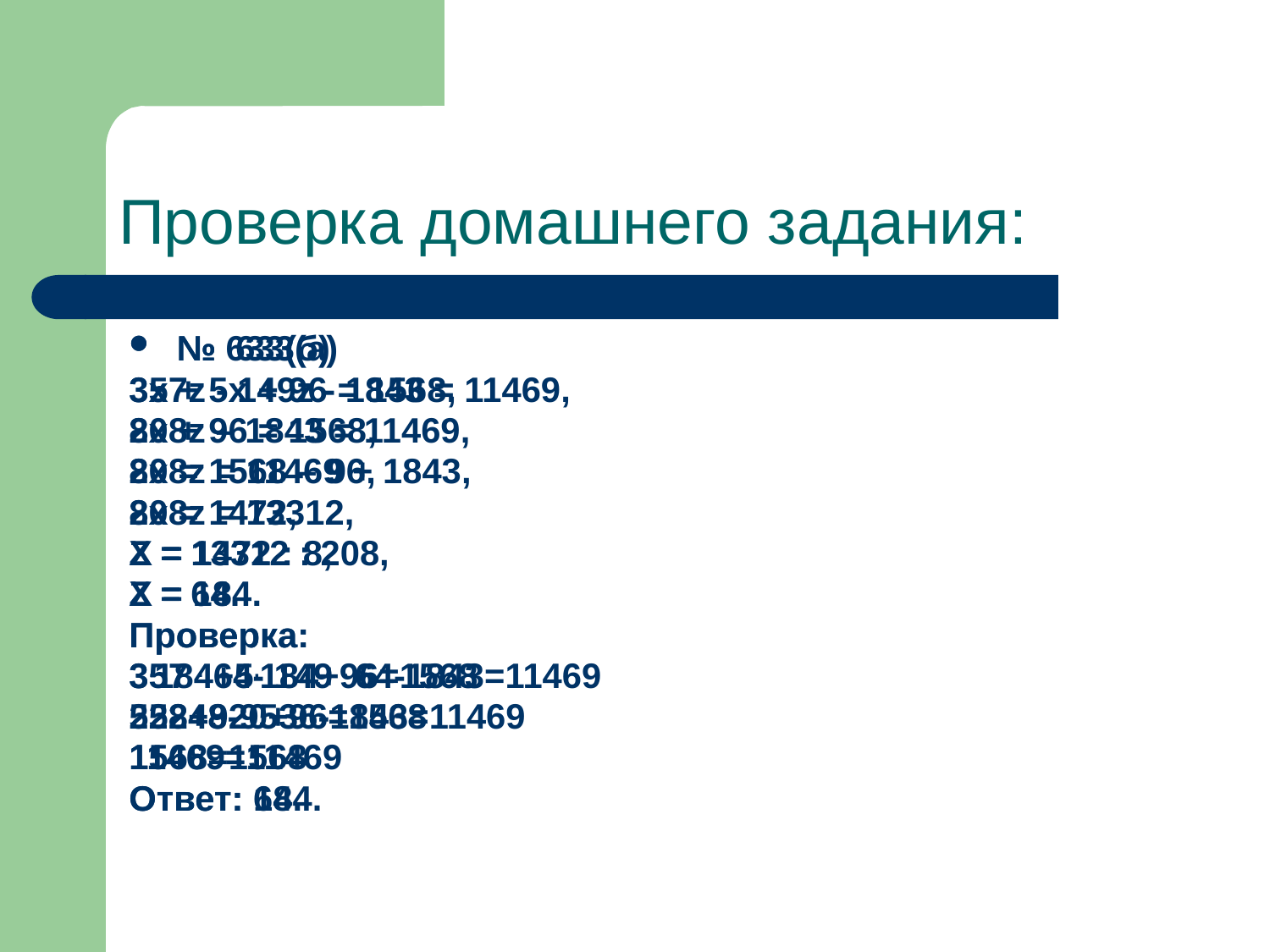

# Проверка домашнего задания:
№  633(а)
3х + 5х + 96 = 1568,
8х + 96 = 1568,
8х = 1568 – 96,
8х = 1472,
Х = 1472 : 8,
Х = 184.
Проверка:
3.184+5.184+96=1568
552+920+96=1568
1568=1568
Ответ: 184.
№ 633(б)
357z - 149z - 1843 = 11469,
208z – 1843 = 11469,
208z = 11469 + 1843,
208z = 13312,
Z = 13312 : 208,
Z = 64.
Проверка:
357 . 64- 149 . 64-1843=11469
22848-9536-1843=11469
11469=11469
Ответ: 64.